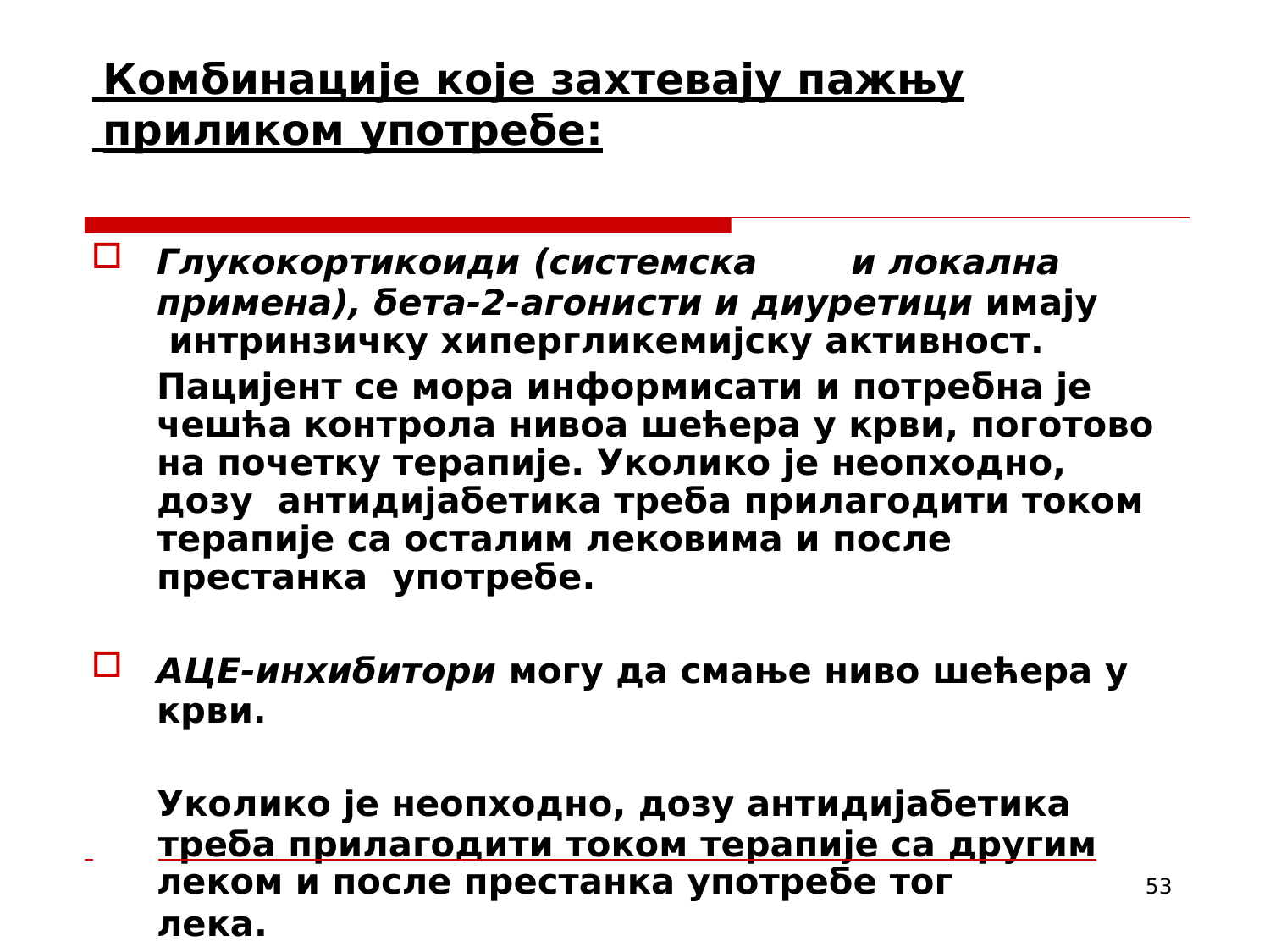

# Комбинације које захтевају пажњу
 приликом употребе:
Глукокортикоиди (системска	и локална
примена), бета-2-агонисти и диуретици имају  интринзичку хипергликемијску активност.
Пацијент се мора информисати и потребна је  чешћа контрола нивоа шећера у крви, поготово  на почетку терапије. Уколико је неопходно, дозу  антидијабетика треба прилагодити током  терапије са осталим лековима и после престанка  употребе.

АЦЕ-инхибитори могу да смање ниво шећера у
крви.

Уколико је неопходно, дозу антидијабетика
 	треба прилагодити током терапије са другим
леком и после престанка употребе тог лека.
53